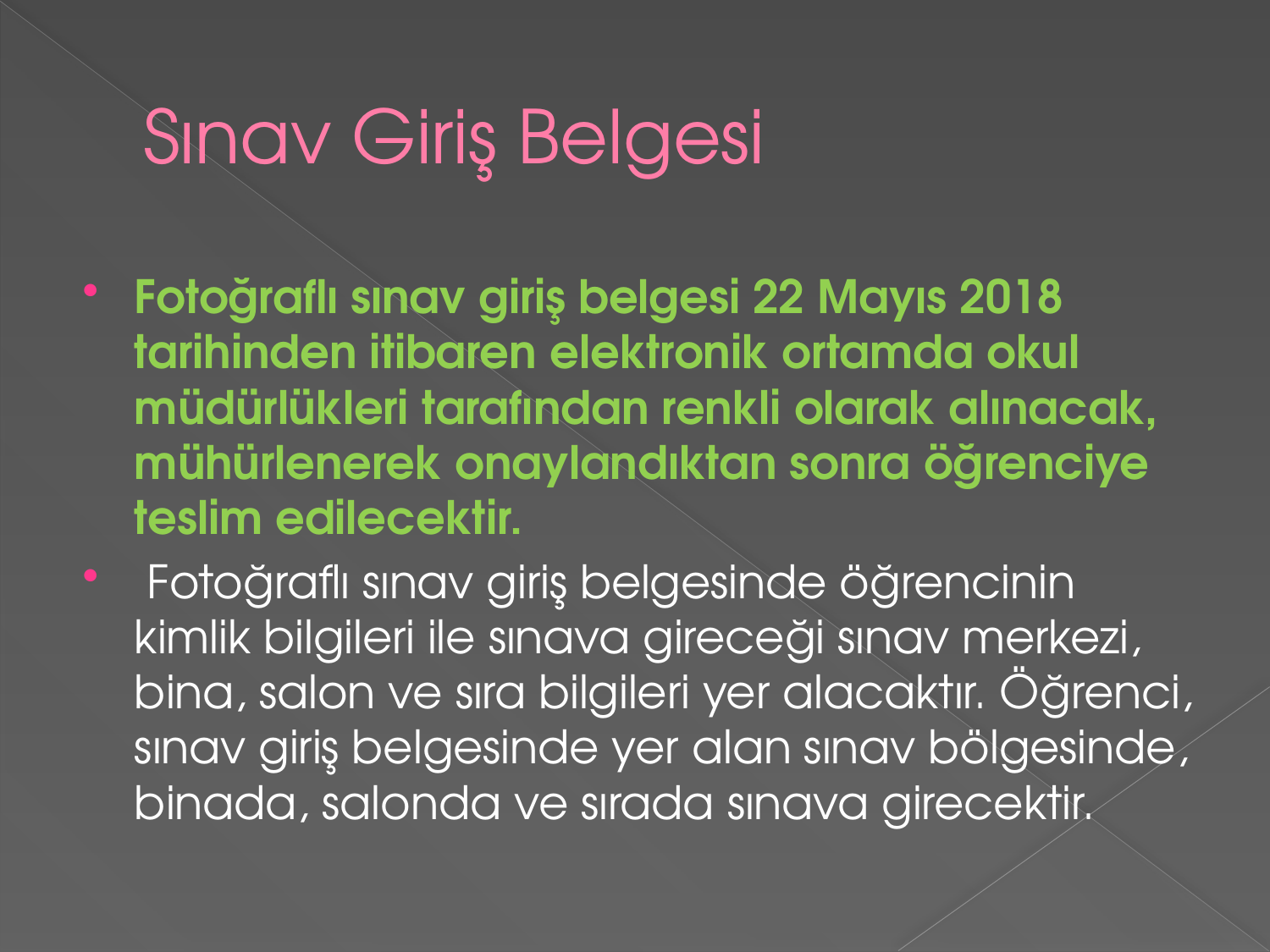

# Sınav Giriş Belgesi
Fotoğraflı sınav giriş belgesi 22 Mayıs 2018 tarihinden itibaren elektronik ortamda okul müdürlükleri tarafından renkli olarak alınacak, mühürlenerek onaylandıktan sonra öğrenciye teslim edilecektir.
 Fotoğraflı sınav giriş belgesinde öğrencinin kimlik bilgileri ile sınava gireceği sınav merkezi, bina, salon ve sıra bilgileri yer alacaktır. Öğrenci, sınav giriş belgesinde yer alan sınav bölgesinde, binada, salonda ve sırada sınava girecektir.